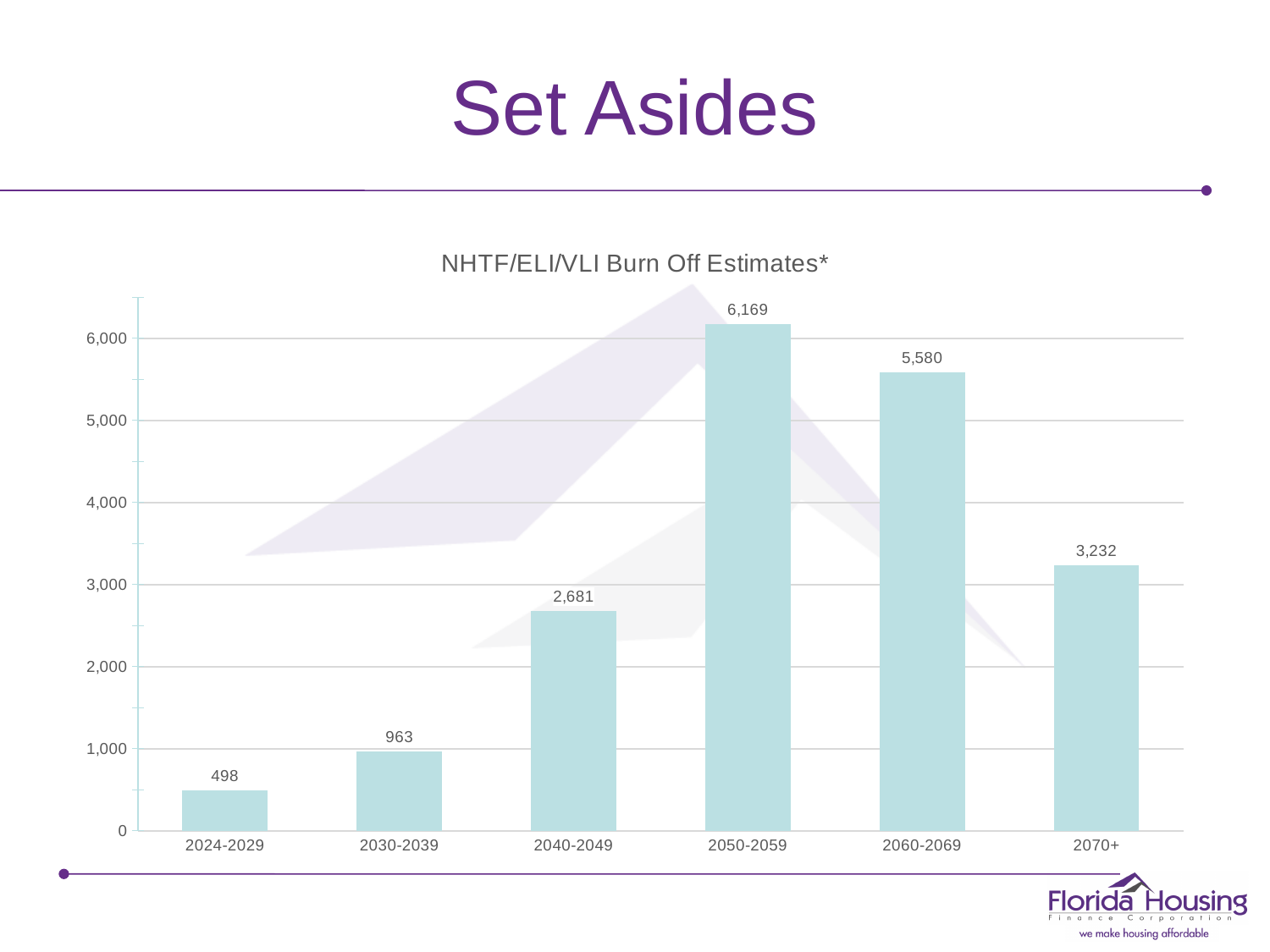

# Set Asides

### Chart: NHTF/ELI/VLI Burn Off Estimates*

| Category |  |
|---|---|
| 2024-2029 | 498.0 |
| 2030-2039 | 963.0 |
| 2040-2049 | 2681.0 |
| 2050-2059 | 6169.0 |
| 2060-2069 | 5580.0 |
| 2070+ | 3232.0 |